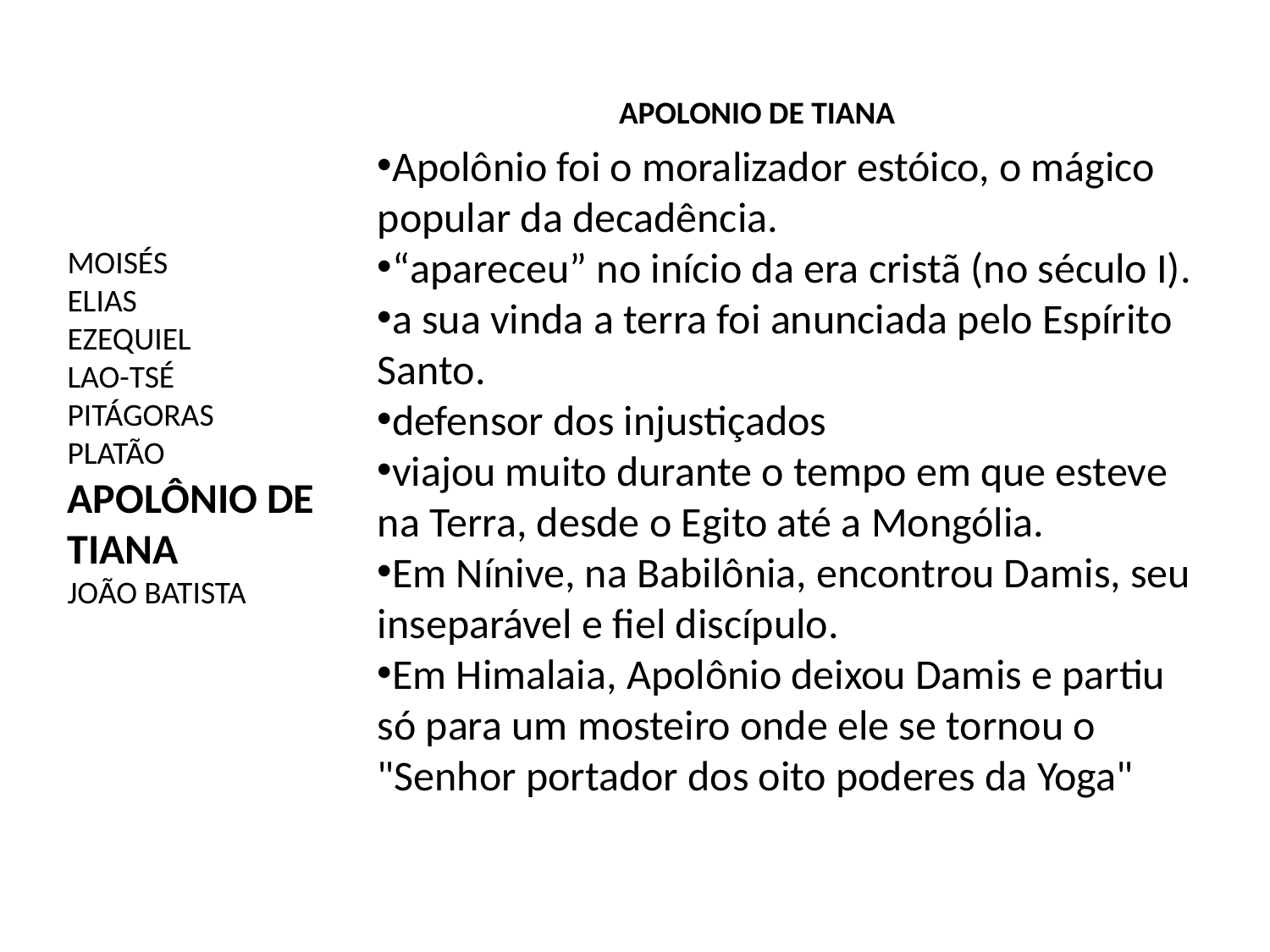

APOLONIO DE TIANA
Apolônio foi o moralizador estóico, o mágico popular da decadência.
“apareceu” no início da era cristã (no século I).
a sua vinda a terra foi anunciada pelo Espírito Santo.
defensor dos injustiçados
viajou muito durante o tempo em que esteve na Terra, desde o Egito até a Mongólia.
Em Nínive, na Babilônia, encontrou Damis, seu inseparável e fiel discípulo.
Em Himalaia, Apolônio deixou Damis e partiu só para um mosteiro onde ele se tornou o "Senhor portador dos oito poderes da Yoga"
MOISÉS
ELIAS
EZEQUIEL
LAO-TSÉ
PITÁGORAS
PLATÃO
APOLÔNIO DE TIANA
JOÃO BATISTA